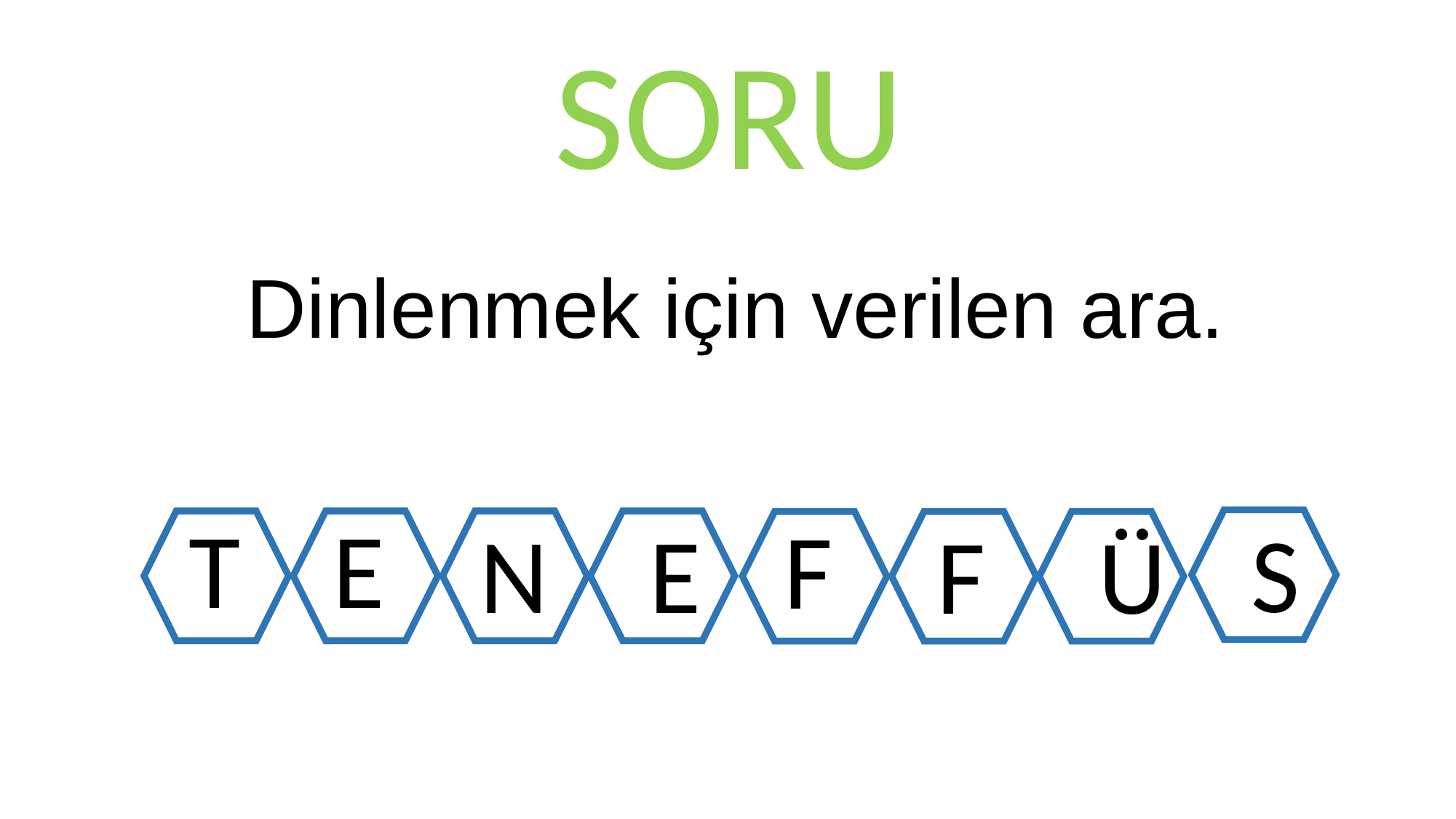

SORU
Dinlenmek için verilen ara.
T
E
F
S
N
E
F
Ü